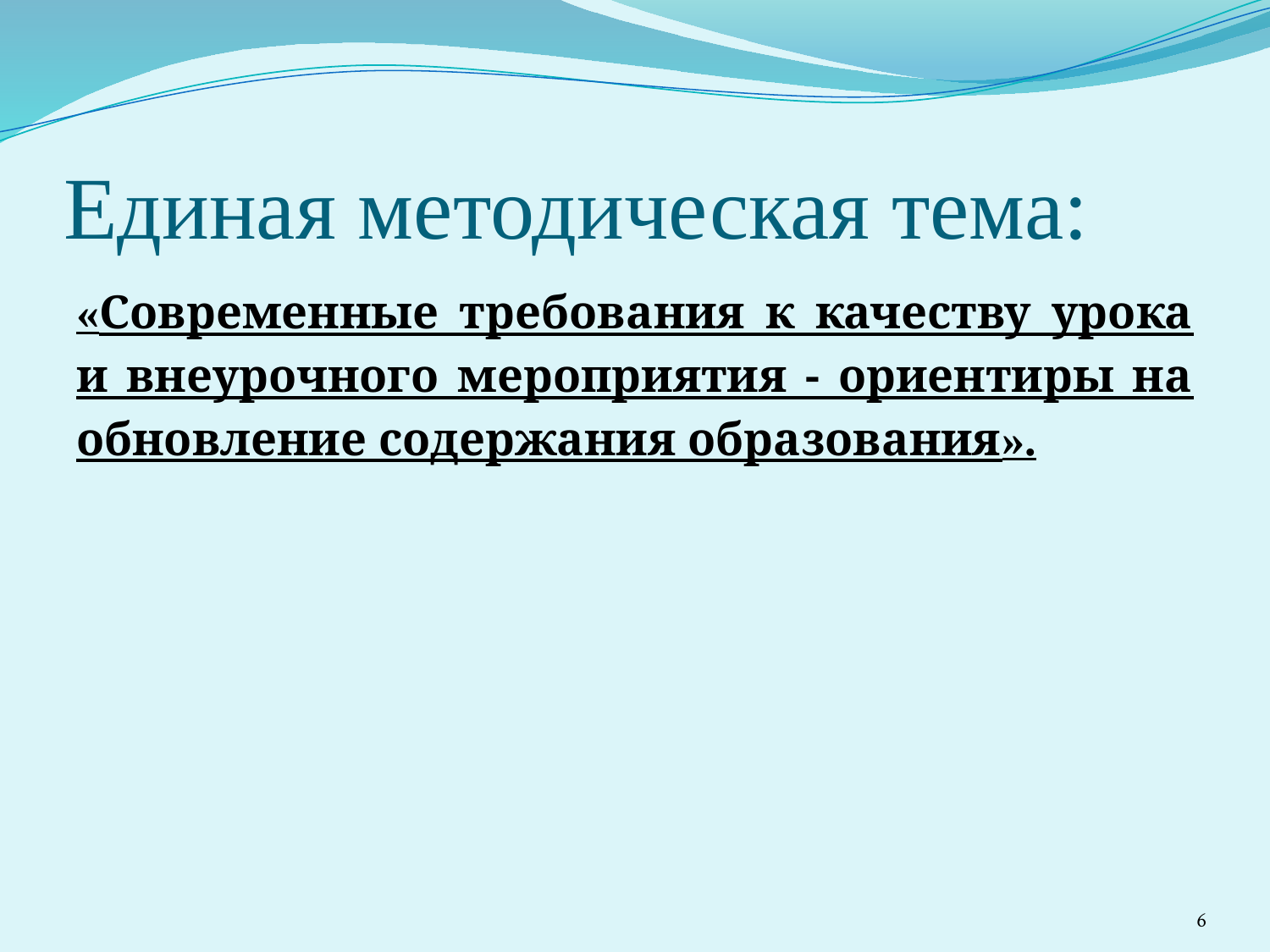

# Единая методическая тема:
«Современные требования к качеству урока и внеурочного мероприятия - ориентиры на обновление содержания образования».

6